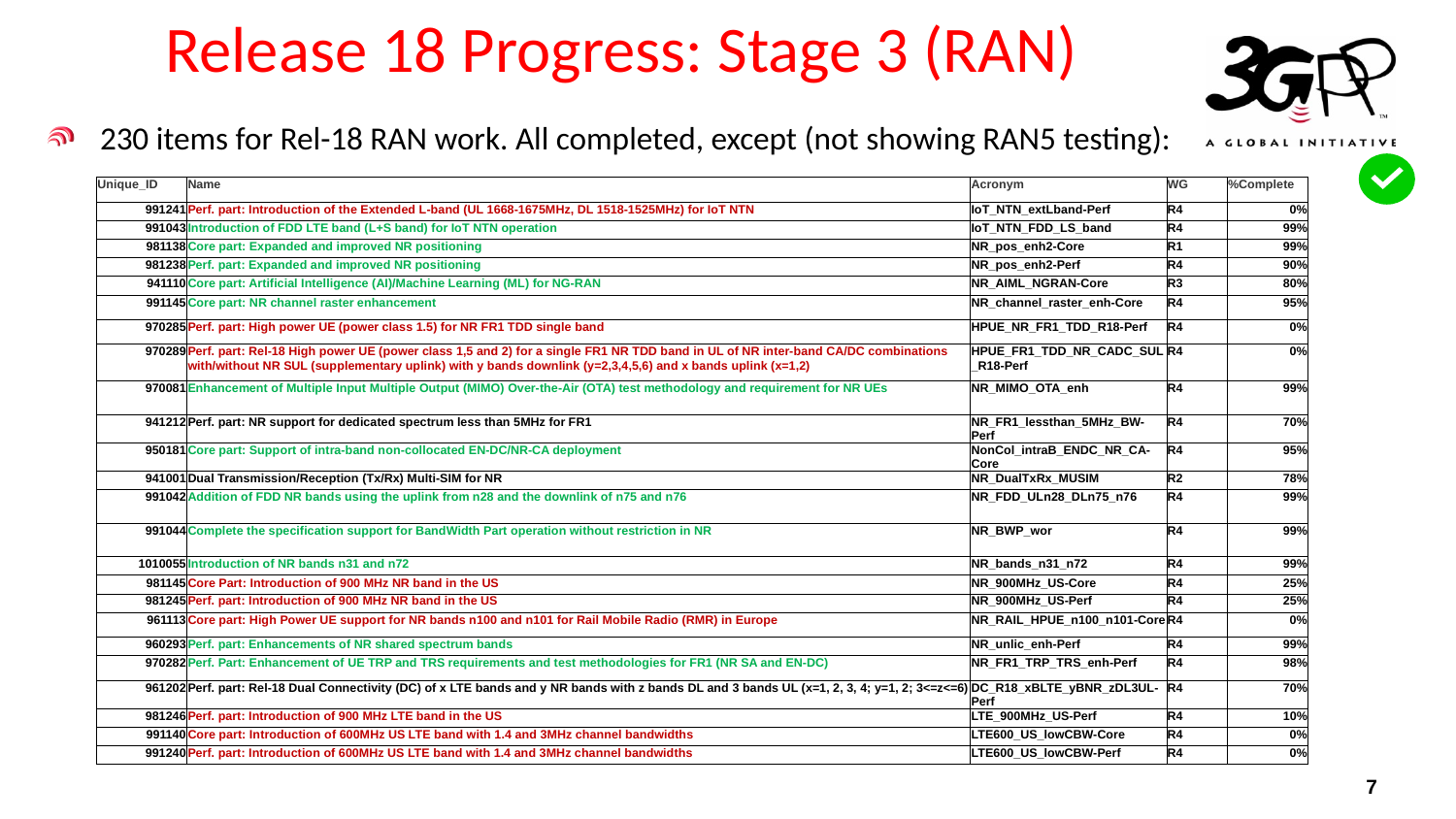

# Release 18 Progress: Stage 3 (RAN)
230 items for Rel-18 RAN work. All completed, except (not showing RAN5 testing):

| Unique\_ID | Name | Acronym | WG | %Complete |
| --- | --- | --- | --- | --- |
| 991241 | Perf. part: Introduction of the Extended L-band (UL 1668-1675MHz, DL 1518-1525MHz) for IoT NTN | IoT\_NTN\_extLband-Perf | R4 | 0% |
| 991043 | Introduction of FDD LTE band (L+S band) for IoT NTN operation | IoT\_NTN\_FDD\_LS\_band | R4 | 99% |
| 981138 | Core part: Expanded and improved NR positioning | NR\_pos\_enh2-Core | R1 | 99% |
| 981238 | Perf. part: Expanded and improved NR positioning | NR\_pos\_enh2-Perf | R4 | 90% |
| 941110 | Core part: Artificial Intelligence (AI)/Machine Learning (ML) for NG-RAN | NR\_AIML\_NGRAN-Core | R3 | 80% |
| 991145 | Core part: NR channel raster enhancement | NR\_channel\_raster\_enh-Core | R4 | 95% |
| 970285 | Perf. part: High power UE (power class 1.5) for NR FR1 TDD single band | HPUE\_NR\_FR1\_TDD\_R18-Perf | R4 | 0% |
| 970289 | Perf. part: Rel-18 High power UE (power class 1,5 and 2) for a single FR1 NR TDD band in UL of NR inter-band CA/DC combinations with/without NR SUL (supplementary uplink) with y bands downlink (y=2,3,4,5,6) and x bands uplink (x=1,2) | HPUE\_FR1\_TDD\_NR\_CADC\_SUL\_R18-Perf | R4 | 0% |
| 970081 | Enhancement of Multiple Input Multiple Output (MIMO) Over-the-Air (OTA) test methodology and requirement for NR UEs | NR\_MIMO\_OTA\_enh | R4 | 99% |
| 941212 | Perf. part: NR support for dedicated spectrum less than 5MHz for FR1 | NR\_FR1\_lessthan\_5MHz\_BW-Perf | R4 | 70% |
| 950181 | Core part: Support of intra-band non-collocated EN-DC/NR-CA deployment | NonCol\_intraB\_ENDC\_NR\_CA-Core | R4 | 95% |
| 941001 | Dual Transmission/Reception (Tx/Rx) Multi-SIM for NR | NR\_DualTxRx\_MUSIM | R2 | 78% |
| 991042 | Addition of FDD NR bands using the uplink from n28 and the downlink of n75 and n76 | NR\_FDD\_ULn28\_DLn75\_n76 | R4 | 99% |
| 991044 | Complete the specification support for BandWidth Part operation without restriction in NR | NR\_BWP\_wor | R4 | 99% |
| 1010055 | Introduction of NR bands n31 and n72 | NR\_bands\_n31\_n72 | R4 | 99% |
| 981145 | Core Part: Introduction of 900 MHz NR band in the US | NR\_900MHz\_US-Core | R4 | 25% |
| 981245 | Perf. part: Introduction of 900 MHz NR band in the US | NR\_900MHz\_US-Perf | R4 | 25% |
| 961113 | Core part: High Power UE support for NR bands n100 and n101 for Rail Mobile Radio (RMR) in Europe | NR\_RAIL\_HPUE\_n100\_n101-Core | R4 | 0% |
| 960293 | Perf. part: Enhancements of NR shared spectrum bands | NR\_unlic\_enh-Perf | R4 | 99% |
| 970282 | Perf. Part: Enhancement of UE TRP and TRS requirements and test methodologies for FR1 (NR SA and EN-DC) | NR\_FR1\_TRP\_TRS\_enh-Perf | R4 | 98% |
| 961202 | Perf. part: Rel-18 Dual Connectivity (DC) of x LTE bands and y NR bands with z bands DL and 3 bands UL (x=1, 2, 3, 4; y=1, 2; 3<=z<=6) | DC\_R18\_xBLTE\_yBNR\_zDL3UL-Perf | R4 | 70% |
| 981246 | Perf. part: Introduction of 900 MHz LTE band in the US | LTE\_900MHz\_US-Perf | R4 | 10% |
| 991140 | Core part: Introduction of 600MHz US LTE band with 1.4 and 3MHz channel bandwidths | LTE600\_US\_lowCBW-Core | R4 | 0% |
| 991240 | Perf. part: Introduction of 600MHz US LTE band with 1.4 and 3MHz channel bandwidths | LTE600\_US\_lowCBW-Perf | R4 | 0% |